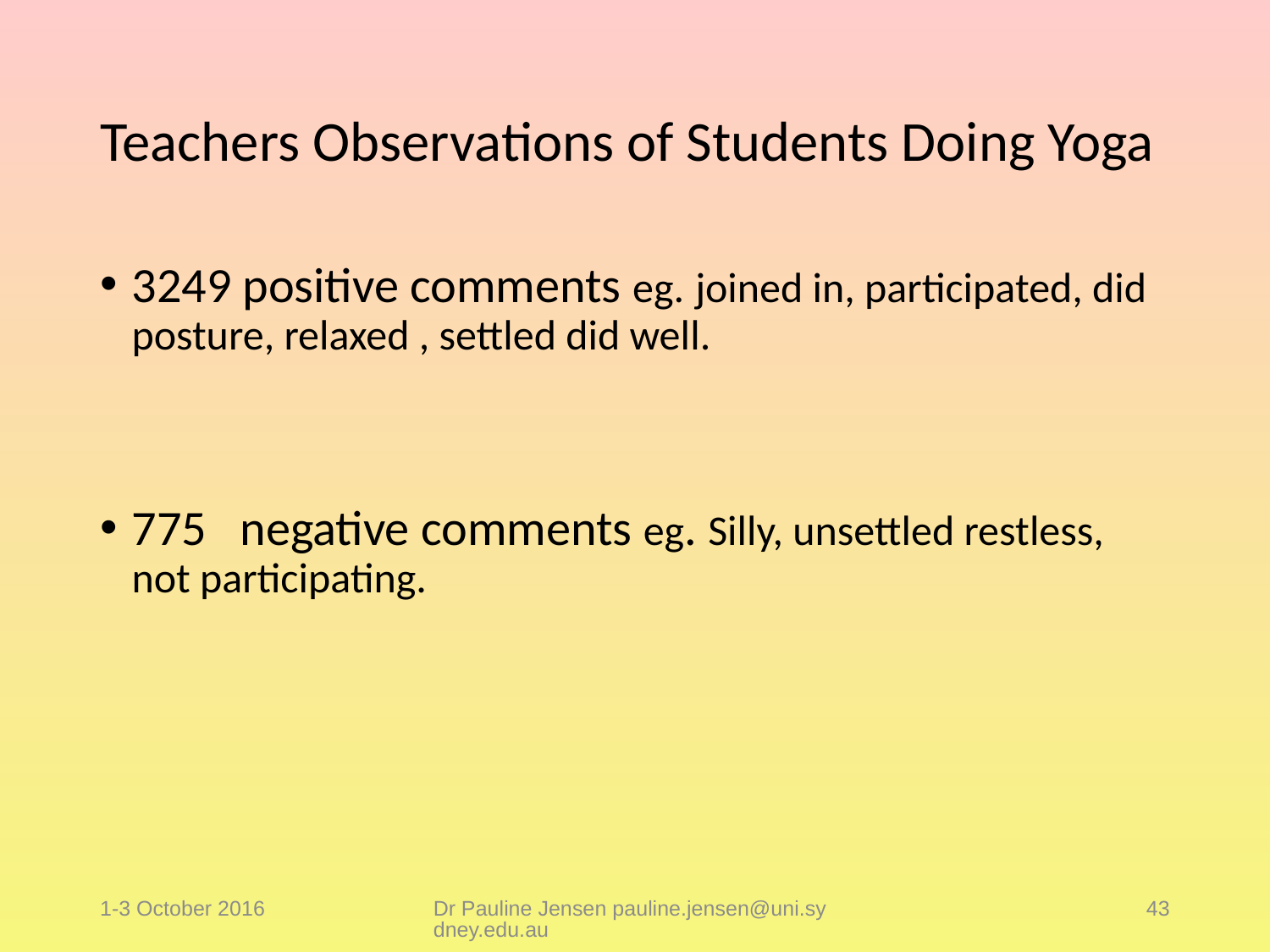

# Teachers Observations of Students Doing Yoga
3249 positive comments eg. joined in, participated, did posture, relaxed , settled did well.

775   negative comments eg. Silly, unsettled restless, not participating.
1-3 October 2016
Dr Pauline Jensen pauline.jensen@uni.sydney.edu.au
43